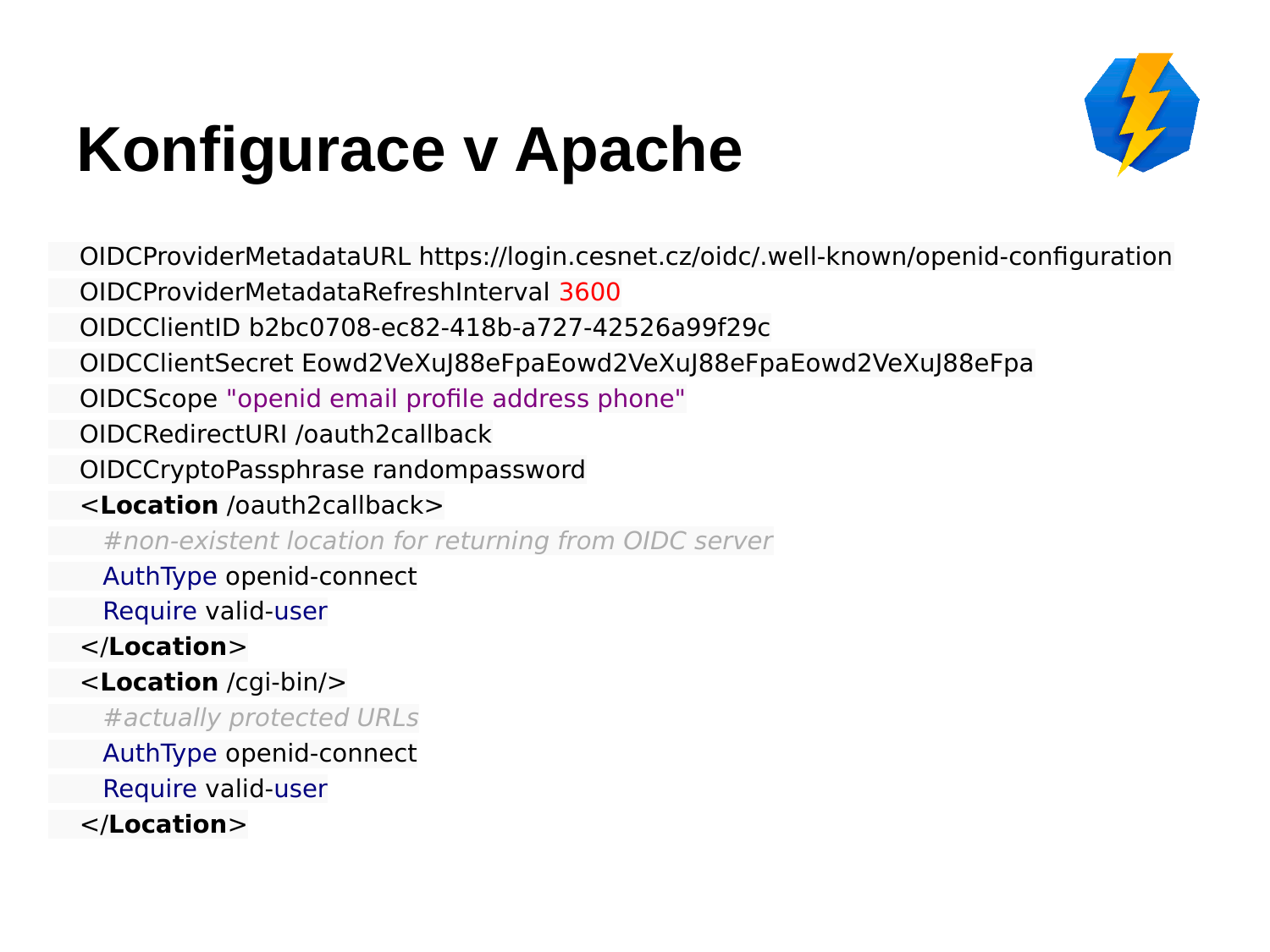

# Konfigurace v Apache
    OIDCProviderMetadataURL https://login.cesnet.cz/oidc/.well-known/openid-configuration
    OIDCProviderMetadataRefreshInterval 3600
    OIDCClientID b2bc0708-ec82-418b-a727-42526a99f29c
    OIDCClientSecret Eowd2VeXuJ88eFpaEowd2VeXuJ88eFpaEowd2VeXuJ88eFpa
    OIDCScope "openid email profile address phone"
    OIDCRedirectURI /oauth2callback
    OIDCCryptoPassphrase randompassword
    <Location /oauth2callback>
       #non-existent location for returning from OIDC server
       AuthType openid-connect
       Require valid-user
    </Location>
    <Location /cgi-bin/>
       #actually protected URLs
       AuthType openid-connect
       Require valid-user
    </Location>